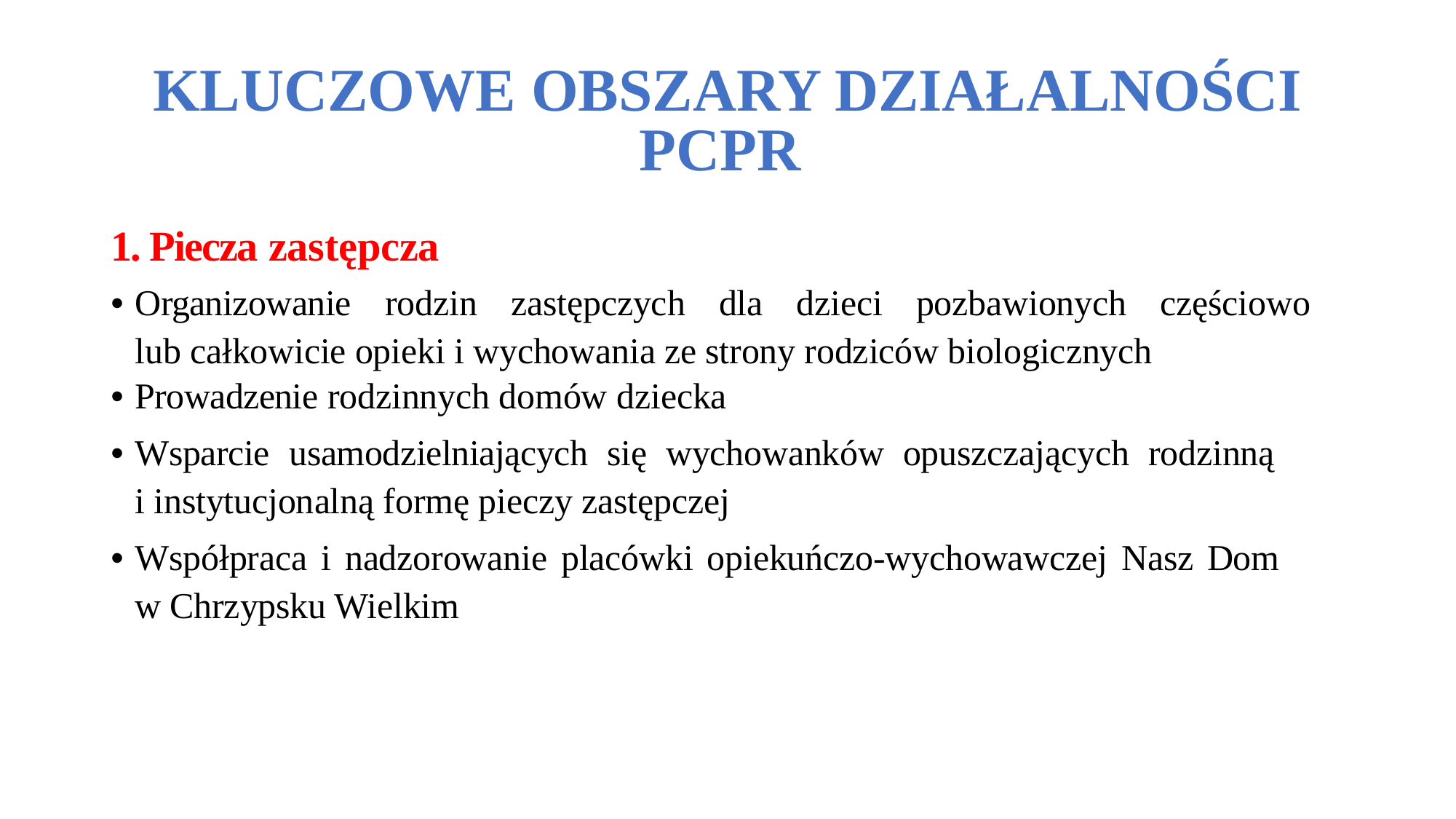

# KLUCZOWE OBSZARY DZIAŁALNOŚCI PCPR
1. Piecza zastępcza
Organizowanie rodzin zastępczych dla dzieci pozbawionych częściowo
lub całkowicie opieki i wychowania ze strony rodziców biologicznych
Prowadzenie rodzinnych domów dziecka
Wsparcie usamodzielniających się wychowanków opuszczających rodzinną
i instytucjonalną formę pieczy zastępczej
Współpraca i nadzorowanie placówki opiekuńczo-wychowawczej Nasz Dom
w Chrzypsku Wielkim